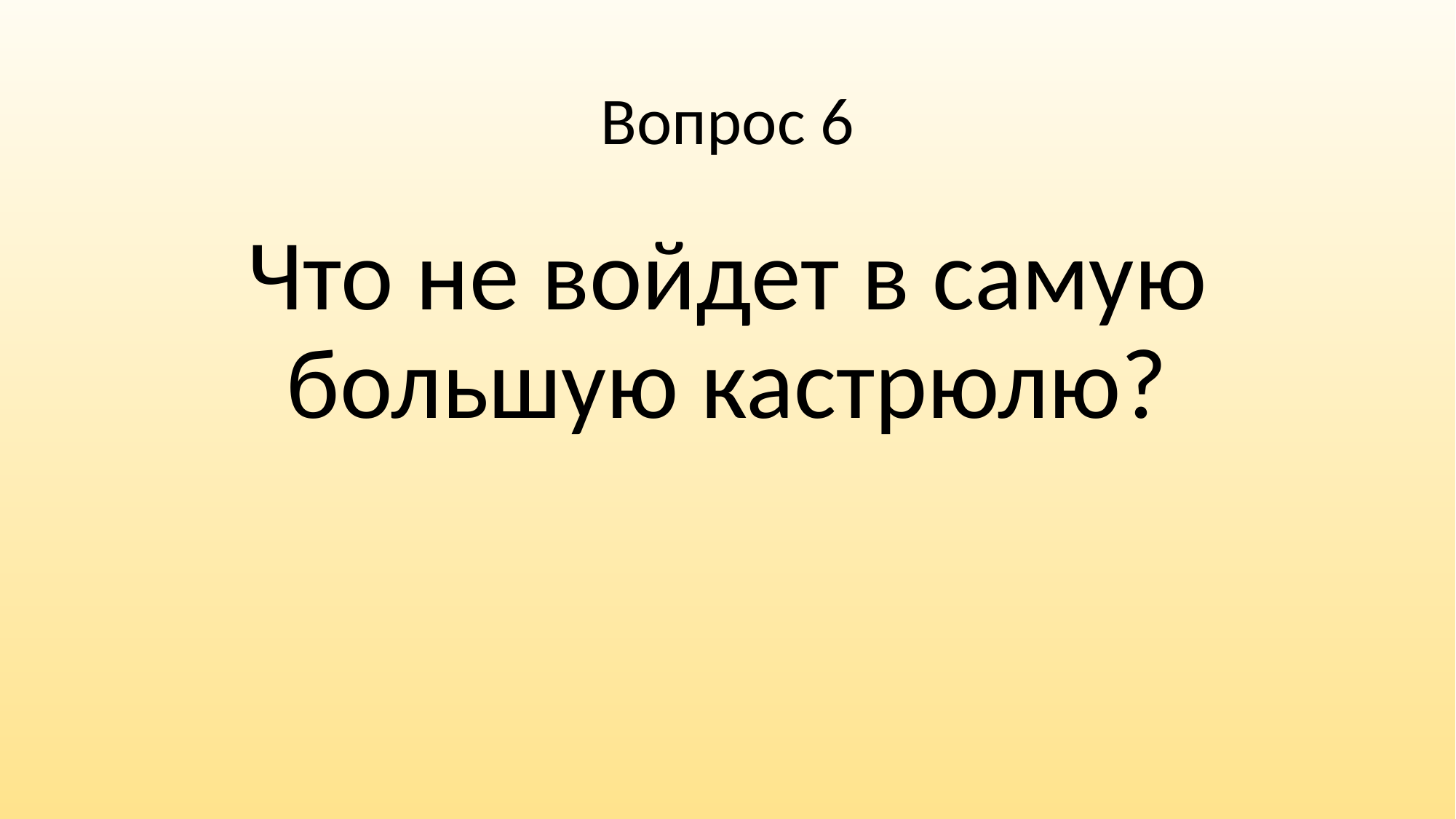

# Вопрос 6
Что не войдет в самую большую кастрюлю?